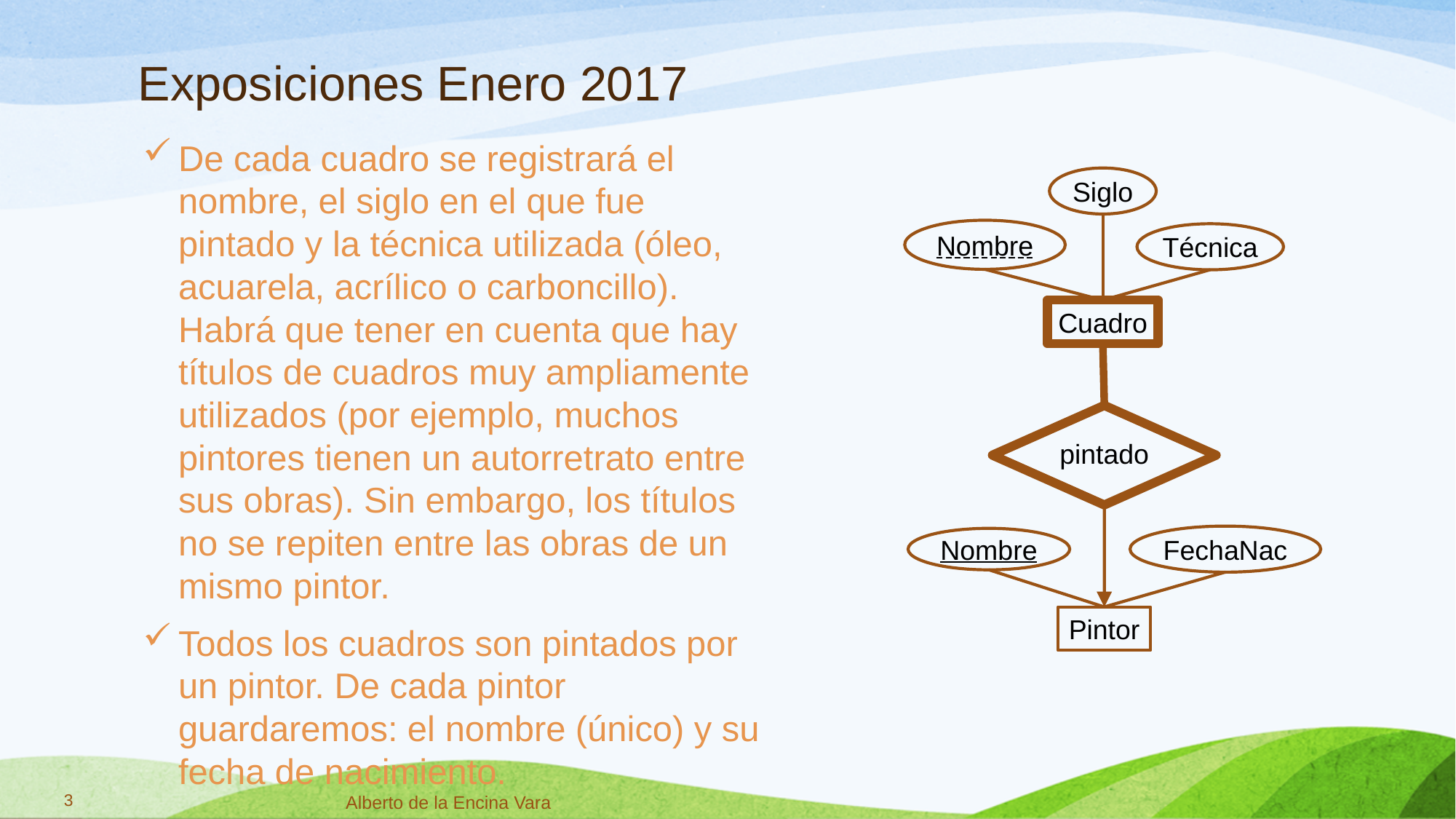

# Exposiciones Enero 2017
De cada cuadro se registrará el nombre, el siglo en el que fue pintado y la técnica utilizada (óleo, acuarela, acrílico o carboncillo). Habrá que tener en cuenta que hay títulos de cuadros muy ampliamente utilizados (por ejemplo, muchos pintores tienen un autorretrato entre sus obras). Sin embargo, los títulos no se repiten entre las obras de un mismo pintor.
Todos los cuadros son pintados por un pintor. De cada pintor guardaremos: el nombre (único) y su fecha de nacimiento.

Siglo
Nombre
Técnica
Cuadro
pintado
FechaNac
Nombre
Pintor
3
Alberto de la Encina Vara